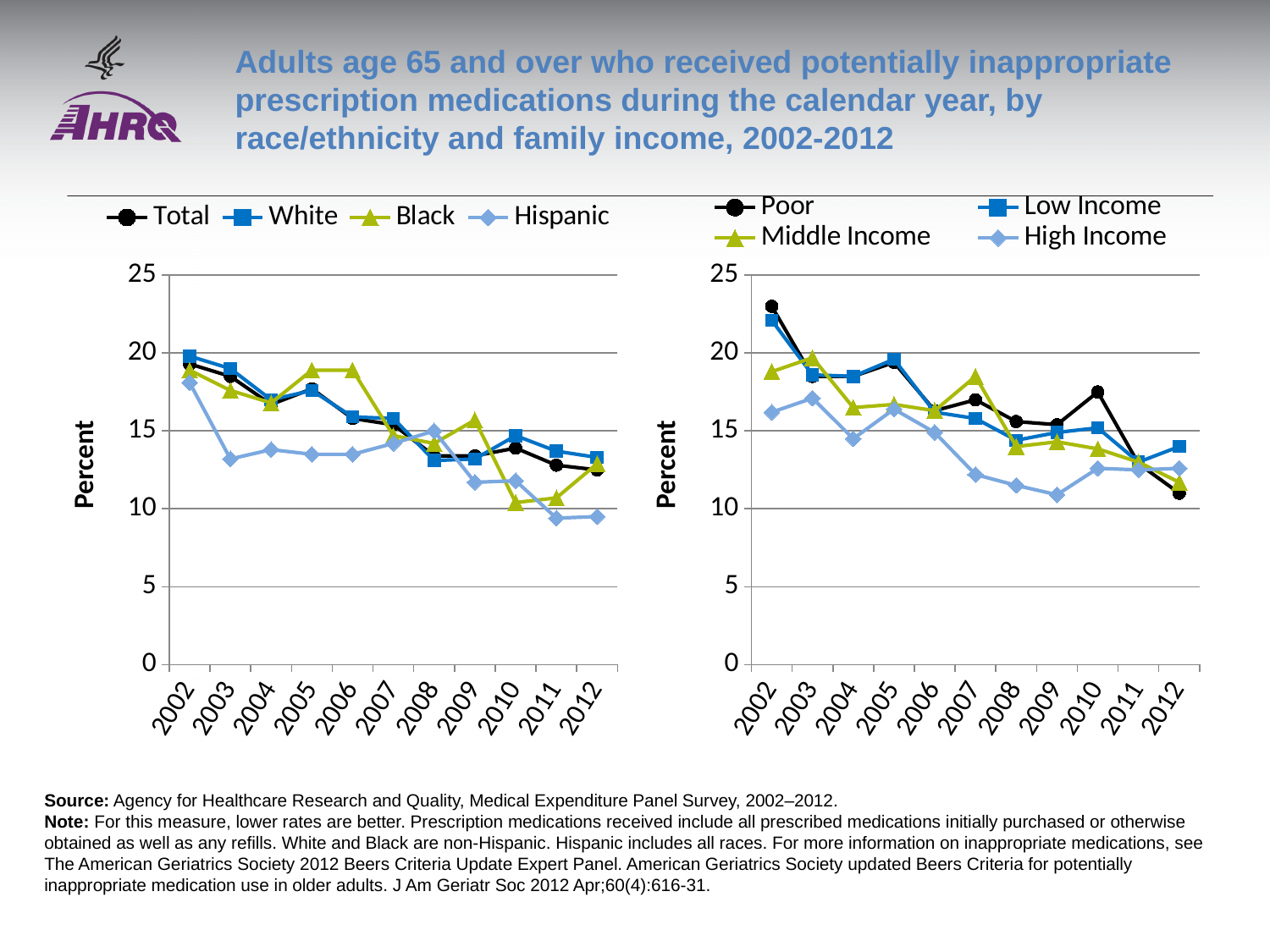

# Adults age 65 and over who received potentially inappropriate prescription medications during the calendar year, by race/ethnicity and family income, 2002-2012

### Chart

| Category | Total | White | Black | Hispanic |
|---|---|---|---|---|
| 2002 | 19.3 | 19.8 | 18.9 | 18.1 |
| 2003 | 18.5 | 19.0 | 17.6 | 13.2 |
| 2004 | 16.7 | 17.0 | 16.8 | 13.8 |
| 2005 | 17.7 | 17.6 | 18.9 | 13.5 |
| 2006 | 15.8 | 15.9 | 18.9 | 13.5 |
| 2007 | 15.4 | 15.8 | 14.7 | 14.2 |
| 2008 | 13.4 | 13.1 | 14.2 | 15.0 |
| 2009 | 13.4 | 13.2 | 15.7 | 11.7 |
| 2010 | 13.9 | 14.7 | 10.4 | 11.8 |
| 2011 | 12.8 | 13.7 | 10.7 | 9.4 |
| 2012 | 12.5 | 13.3 | 12.9 | 9.5 |

### Chart

| Category | Poor | Low Income | Middle Income | High Income |
|---|---|---|---|---|
| 2002 | 23.0 | 22.1 | 18.8 | 16.2 |
| 2003 | 18.5 | 18.6 | 19.7 | 17.1 |
| 2004 | 18.5 | 18.5 | 16.5 | 14.5 |
| 2005 | 19.4 | 19.6 | 16.7 | 16.4 |
| 2006 | 16.3 | 16.2 | 16.3 | 14.9 |
| 2007 | 17.0 | 15.8 | 18.5 | 12.2 |
| 2008 | 15.6 | 14.4 | 14.0 | 11.5 |
| 2009 | 15.4 | 14.9 | 14.3 | 10.9 |
| 2010 | 17.5 | 15.2 | 13.85 | 12.6 |
| 2011 | 12.9 | 13.0 | 13.0 | 12.5 |
| 2012 | 11.0 | 14.0 | 11.7 | 12.6 |
Source: Agency for Healthcare Research and Quality, Medical Expenditure Panel Survey, 2002–2012.
Note: For this measure, lower rates are better. Prescription medications received include all prescribed medications initially purchased or otherwise obtained as well as any refills. White and Black are non-Hispanic. Hispanic includes all races. For more information on inappropriate medications, see
The American Geriatrics Society 2012 Beers Criteria Update Expert Panel. American Geriatrics Society updated Beers Criteria for potentially inappropriate medication use in older adults. J Am Geriatr Soc 2012 Apr;60(4):616-31.